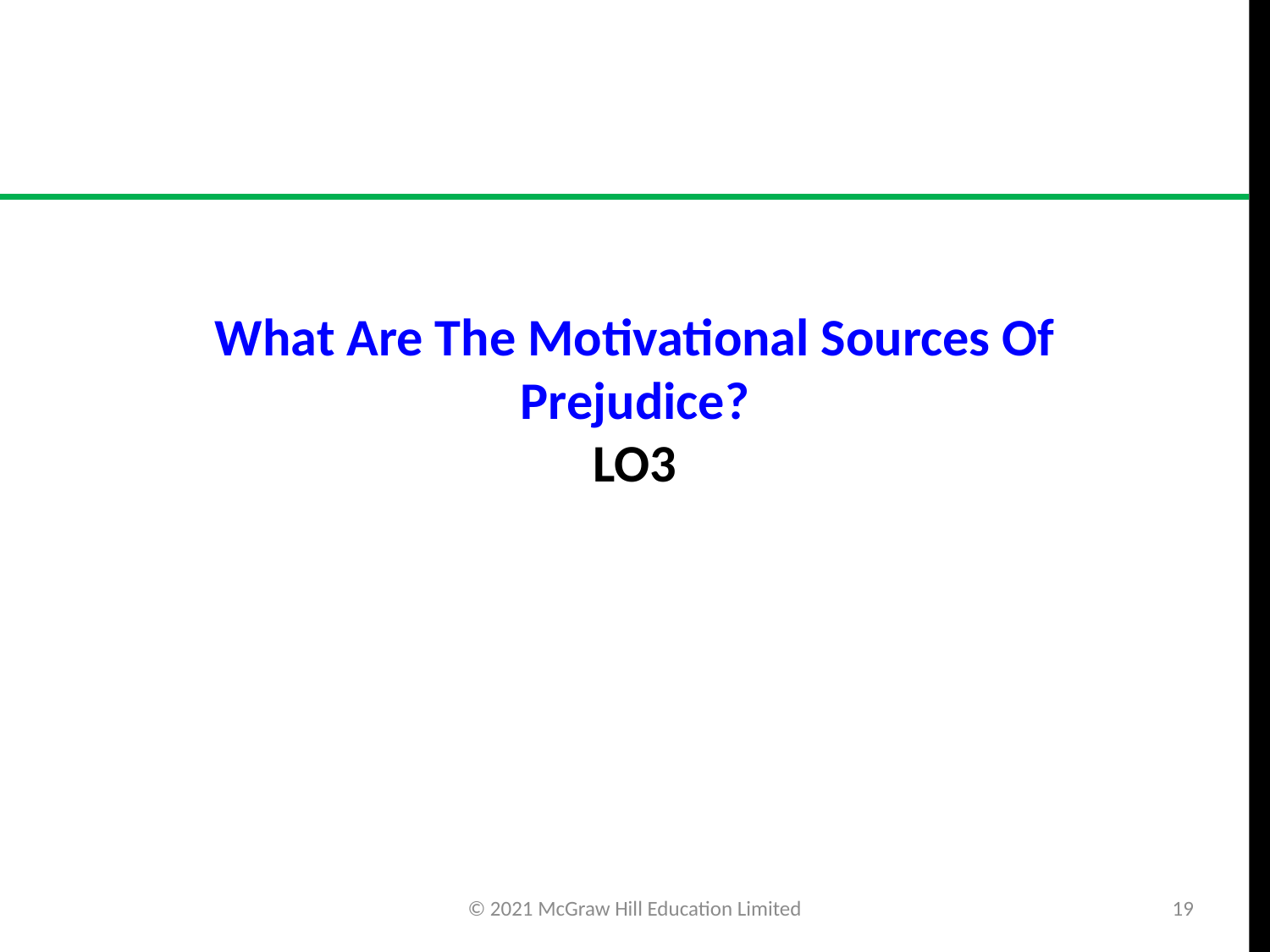

# What Are The Motivational Sources Of Prejudice? LO3

© 2021 McGraw Hill Education Limited
19